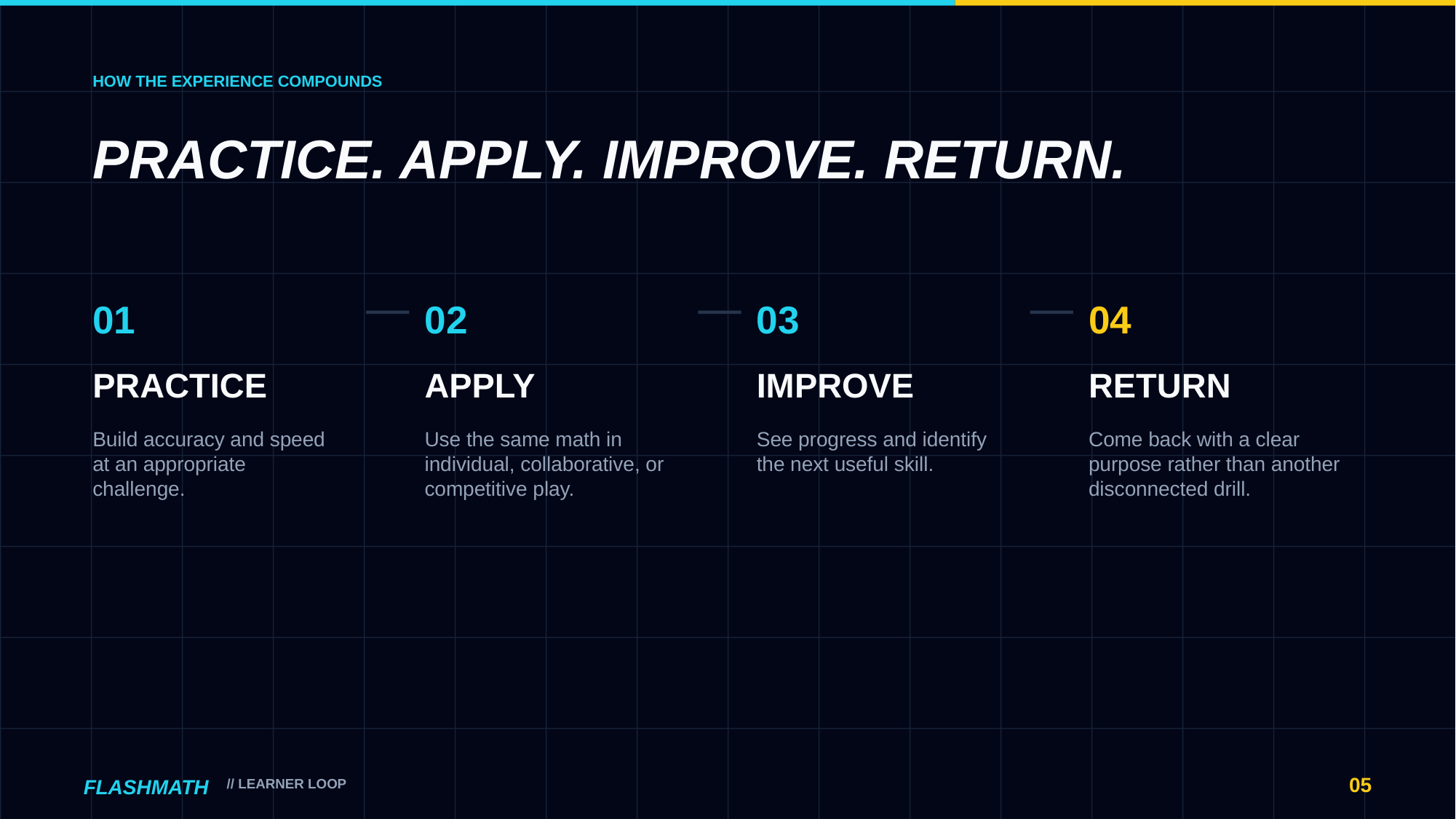

HOW THE EXPERIENCE COMPOUNDS

PRACTICE. APPLY. IMPROVE. RETURN.

01
02
03
04

PRACTICE
APPLY
IMPROVE
RETURN

Build accuracy and speed at an appropriate challenge.
Use the same math in individual, collaborative, or competitive play.
See progress and identify the next useful skill.
Come back with a clear purpose rather than another disconnected drill.

05
FLASHMATH
// LEARNER LOOP